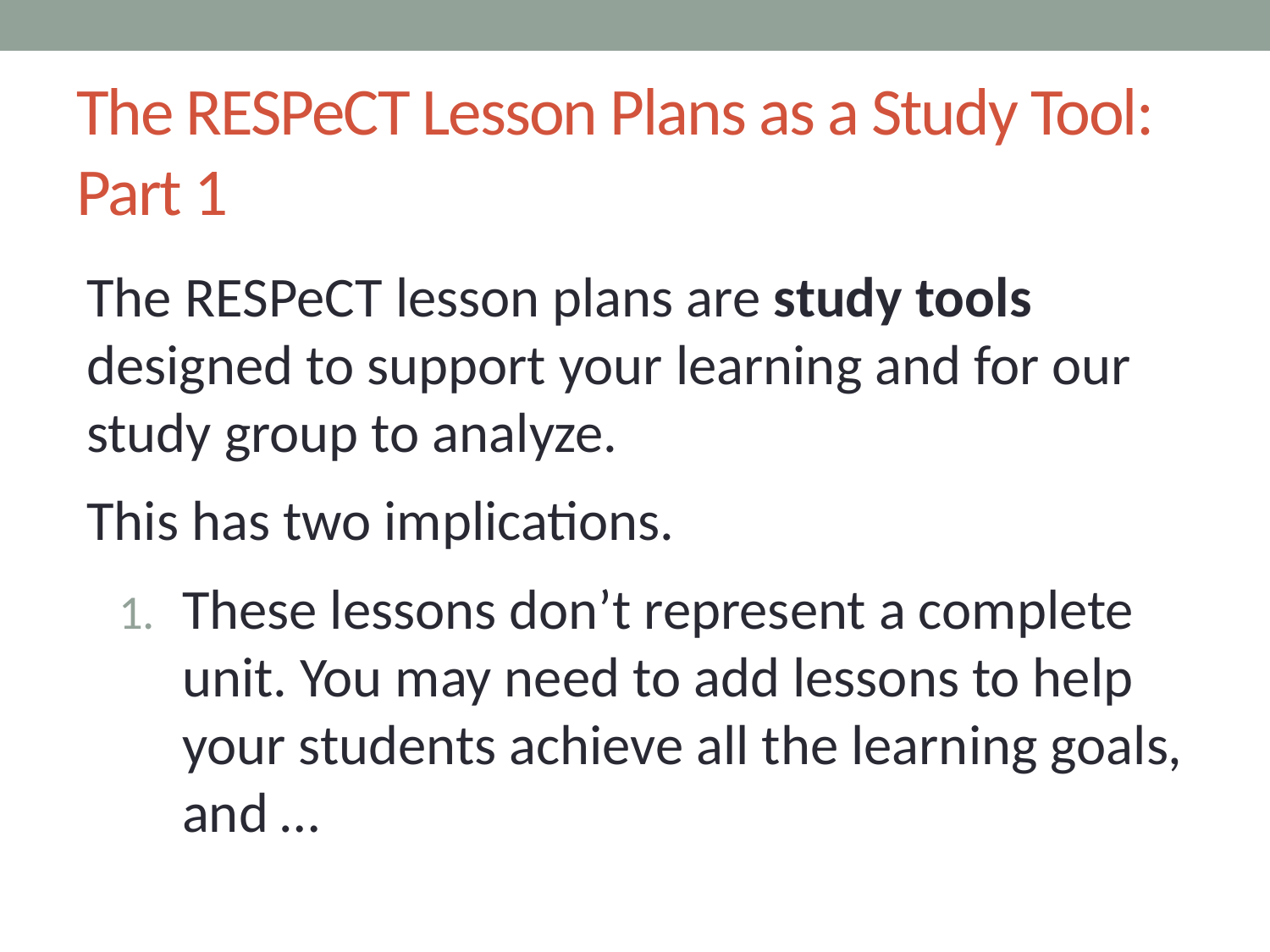

# The RESPeCT Lesson Plans as a Study Tool: Part 1
The RESPeCT lesson plans are study tools designed to support your learning and for our study group to analyze.
This has two implications.
These lessons don’t represent a complete unit. You may need to add lessons to help your students achieve all the learning goals, and …